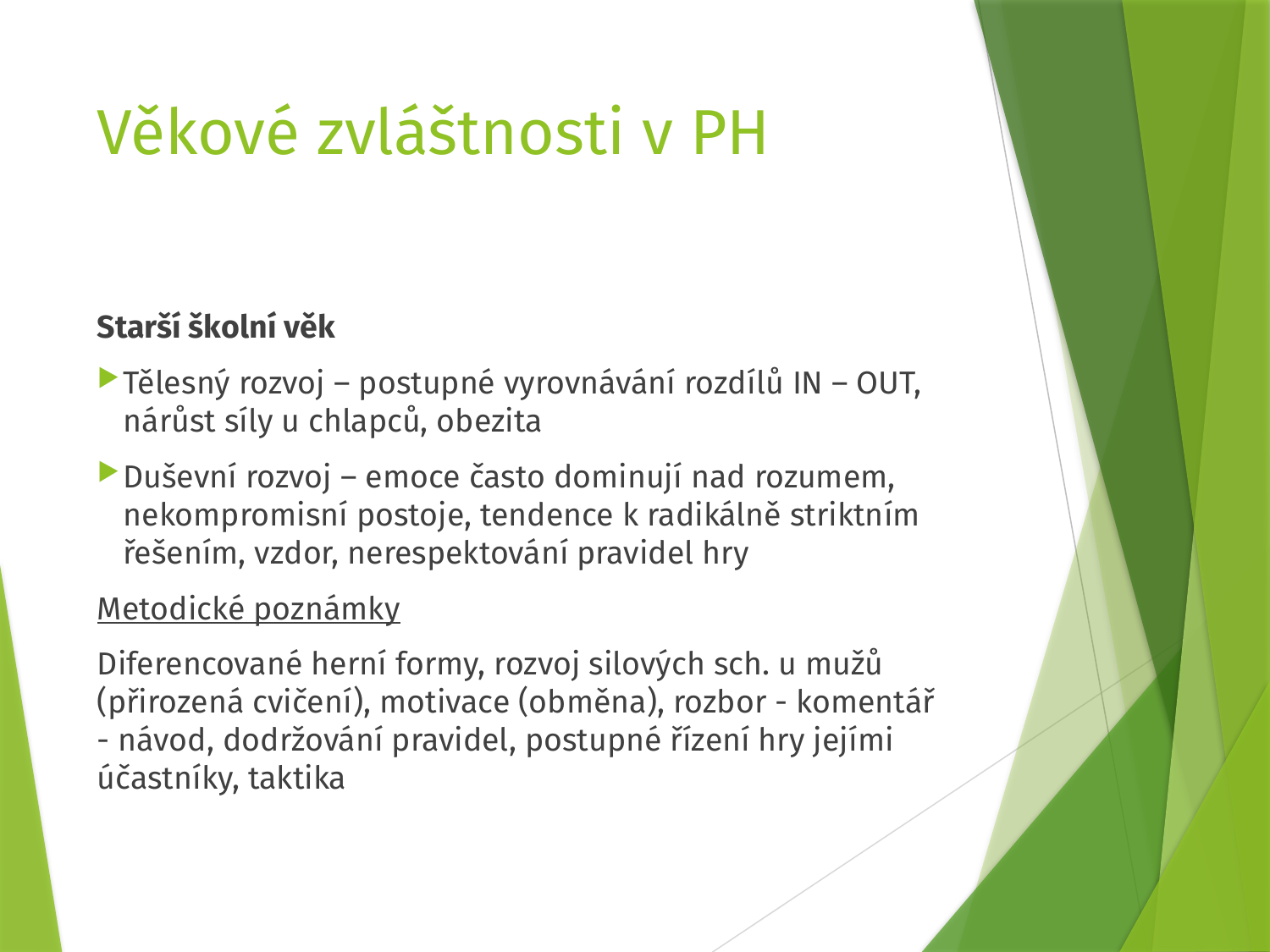

# Věkové zvláštnosti v PH
Starší školní věk
Tělesný rozvoj – postupné vyrovnávání rozdílů IN – OUT, nárůst síly u chlapců, obezita
Duševní rozvoj – emoce často dominují nad rozumem, nekompromisní postoje, tendence k radikálně striktním řešením, vzdor, nerespektování pravidel hry
Metodické poznámky
Diferencované herní formy, rozvoj silových sch. u mužů (přirozená cvičení), motivace (obměna), rozbor - komentář - návod, dodržování pravidel, postupné řízení hry jejími účastníky, taktika